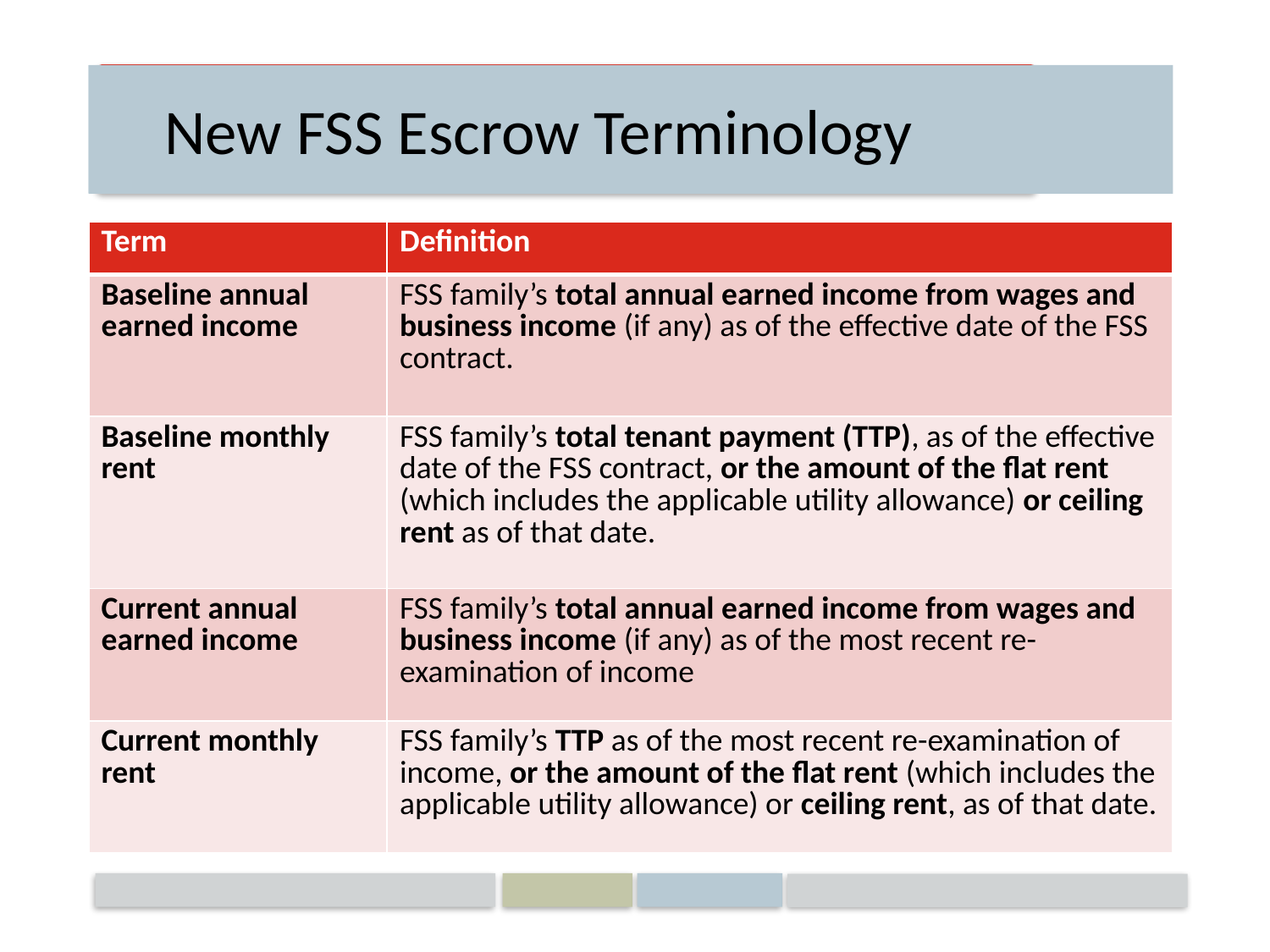

New FSS Escrow Terminology
# Uses for locally generated housing funds
| Term | Definition |
| --- | --- |
| Baseline annual earned income | FSS family’s total annual earned income from wages and business income (if any) as of the effective date of the FSS contract. |
| Baseline monthly rent | FSS family’s total tenant payment (TTP), as of the effective date of the FSS contract, or the amount of the flat rent (which includes the applicable utility allowance) or ceiling rent as of that date. |
| Current annual earned income | FSS family’s total annual earned income from wages and business income (if any) as of the most recent re-examination of income |
| Current monthly rent | FSS family’s TTP as of the most recent re-examination of income, or the amount of the flat rent (which includes the applicable utility allowance) or ceiling rent, as of that date. |